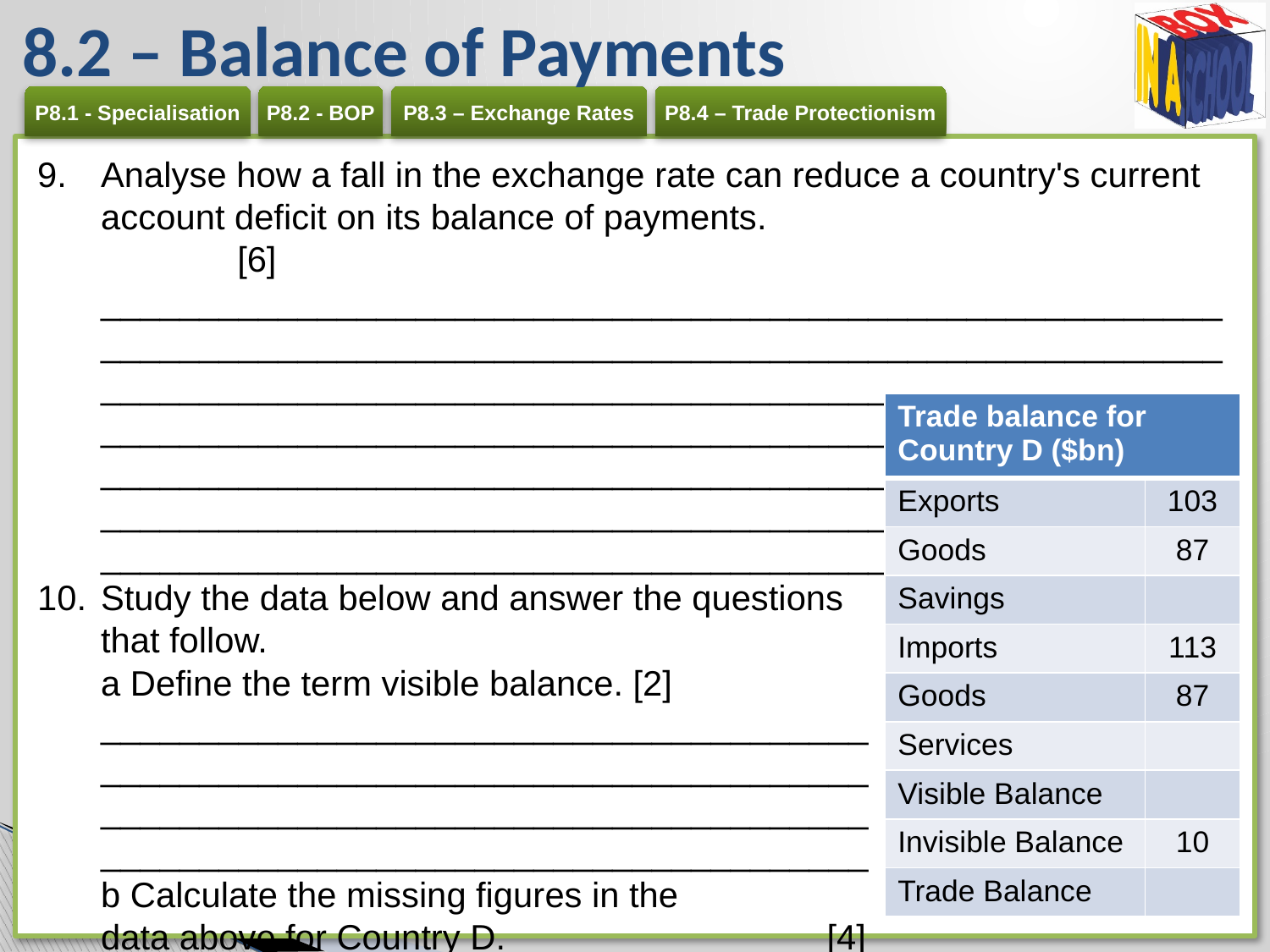

# 8.2 – Balance of Payments
Analyse how a fall in the exchange rate can reduce a country's current account deficit on its balance of payments. 	[6]
_________________________________________________________ _________________________________________________________ _________________________________________________________ _________________________________________________________ _________________________________________________________ _________________________________________________________ _________________________________________________________
Study the data below and answer the questions
that follow.
a Define the term visible balance. [2]
_______________________________________ _______________________________________ _______________________________________ _______________________________________
b Calculate the missing figures in the
data above for Country D.                                 [4]
| Trade balance for Country D ($bn) |  |
| --- | --- |
| Exports | 103 |
| Goods | 87 |
| Savings |  |
| Imports | 113 |
| Goods | 87 |
| Services |  |
| Visible Balance |  |
| Invisible Balance | 10 |
| Trade Balance |  |